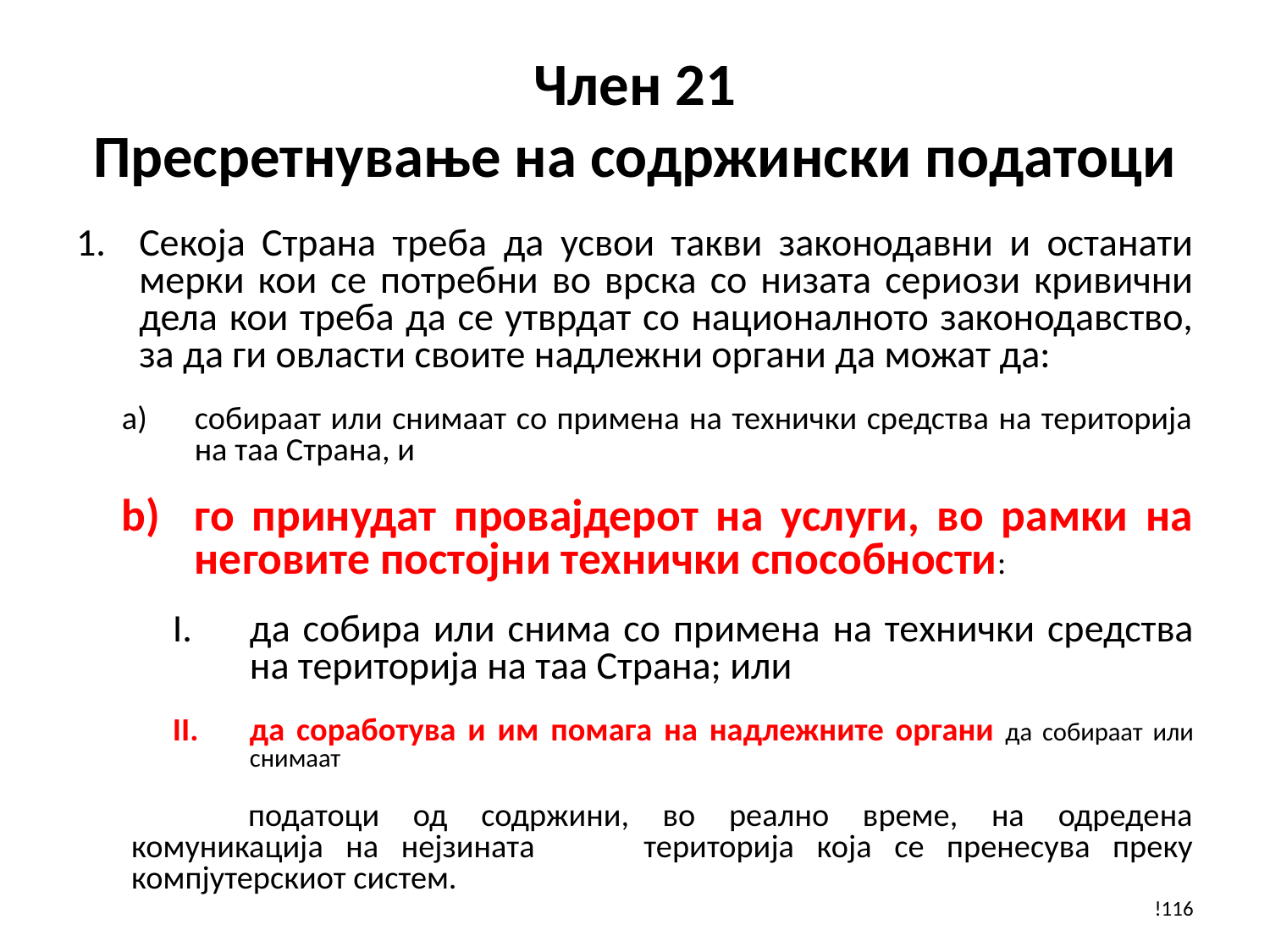

# Член 21 Пресретнување на содржински податоци
Секоја Страна треба да усвои такви законодавни и останати мерки кои се потребни во врска со низата сериози кривични дела кои треба да се утврдат со националното законодавство, за да ги овласти своите надлежни органи да можат да:
собираат или снимаат со примена на технички средства на територија на таа Страна, и
го принудат провајдерот на услуги, во рамки на неговите постојни технички способности:
да собира или снима со примена на технички средства на територија на таа Страна; или
да соработува и им помага на надлежните органи да собираат или снимаат
	податоци од содржини, во реално време, на одредена комуникација на нејзината 				територија која се пренесува преку компјутерскиот систем.
!116